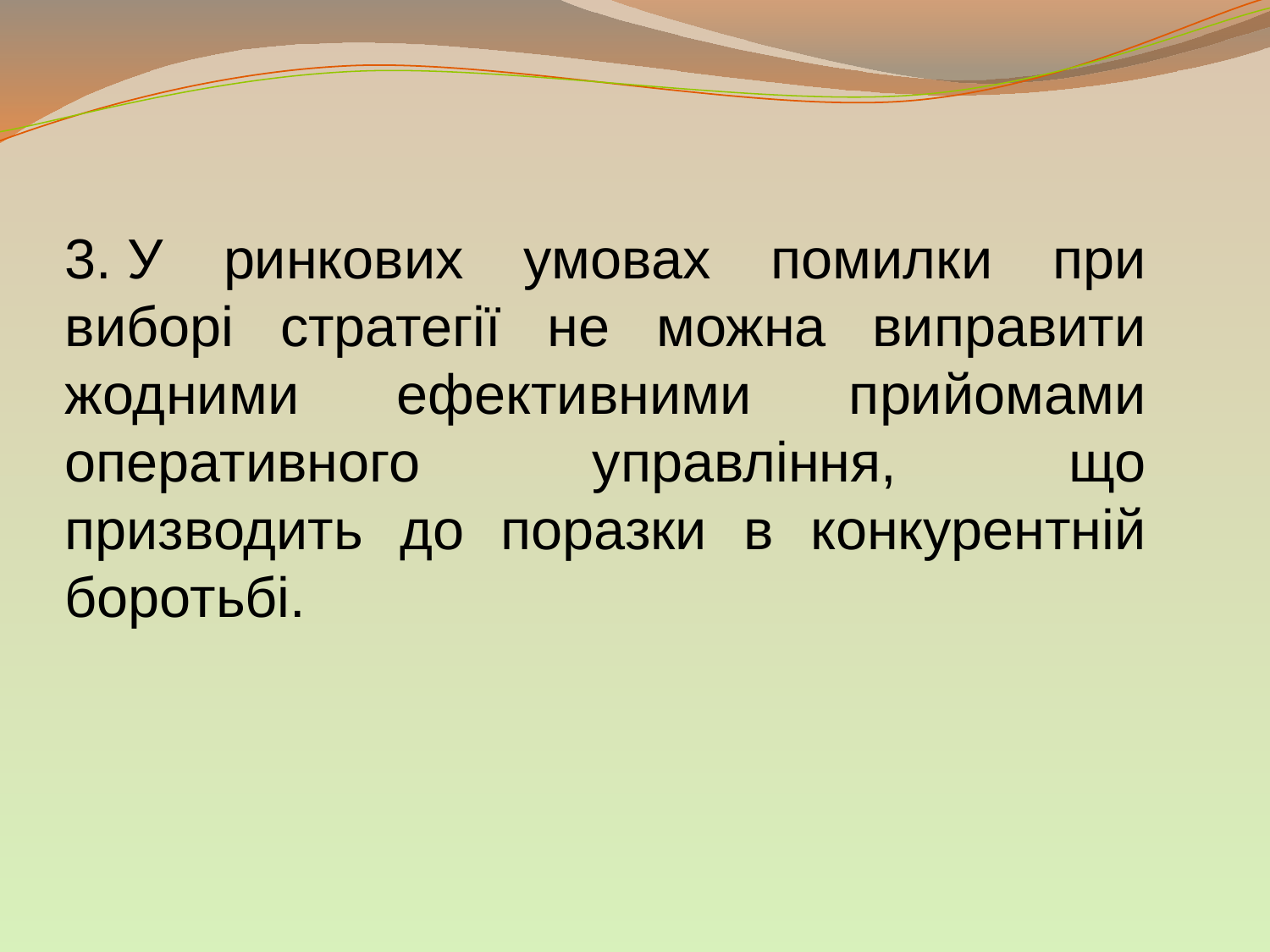

3. У ринкових умовах помилки при виборі стратегії не можна виправити жодними ефективними прийомами оперативного управління, що призводить до поразки в конкурентній боротьбі.